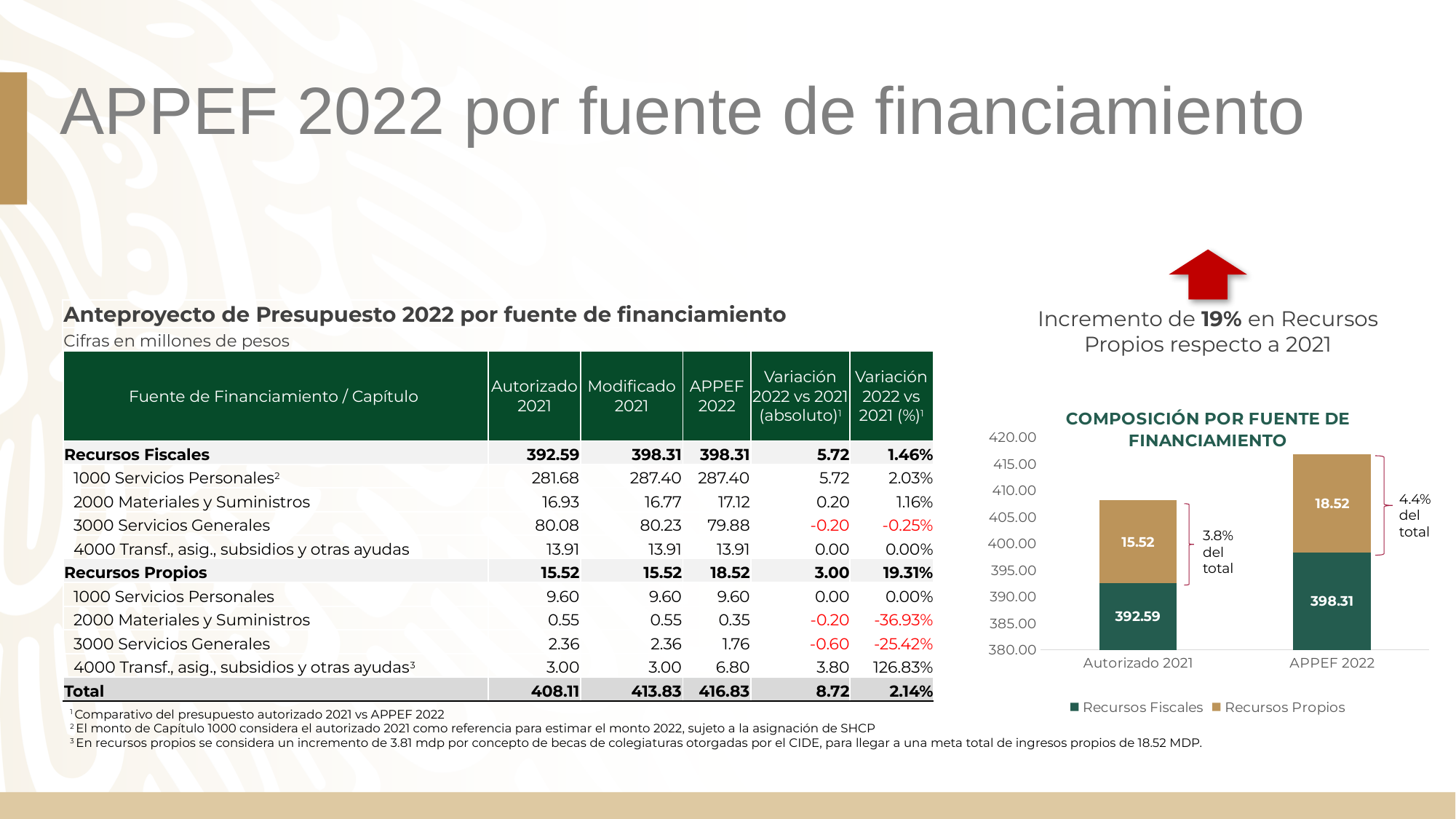

# APPEF 2022 por fuente de financiamiento

Incremento de 19% en Recursos Propios respecto a 2021
| Anteproyecto de Presupuesto 2022 por fuente de financiamiento |
| --- |
| Cifras en millones de pesos |
| Fuente de Financiamiento / Capítulo | Autorizado 2021 | Modificado 2021 | APPEF 2022 | Variación 2022 vs 2021 (absoluto)1 | Variación 2022 vs 2021 (%)1 |
| --- | --- | --- | --- | --- | --- |
| Recursos Fiscales | 392.59 | 398.31 | 398.31 | 5.72 | 1.46% |
| 1000 Servicios Personales2 | 281.68 | 287.40 | 287.40 | 5.72 | 2.03% |
| 2000 Materiales y Suministros | 16.93 | 16.77 | 17.12 | 0.20 | 1.16% |
| 3000 Servicios Generales | 80.08 | 80.23 | 79.88 | -0.20 | -0.25% |
| 4000 Transf., asig., subsidios y otras ayudas | 13.91 | 13.91 | 13.91 | 0.00 | 0.00% |
| Recursos Propios | 15.52 | 15.52 | 18.52 | 3.00 | 19.31% |
| 1000 Servicios Personales | 9.60 | 9.60 | 9.60 | 0.00 | 0.00% |
| 2000 Materiales y Suministros | 0.55 | 0.55 | 0.35 | -0.20 | -36.93% |
| 3000 Servicios Generales | 2.36 | 2.36 | 1.76 | -0.60 | -25.42% |
| 4000 Transf., asig., subsidios y otras ayudas3 | 3.00 | 3.00 | 6.80 | 3.80 | 126.83% |
| Total | 408.11 | 413.83 | 416.83 | 8.72 | 2.14% |

### Chart: COMPOSICIÓN POR FUENTE DE FINANCIAMIENTO

| Category | Recursos Fiscales | Recursos Propios |
|---|---|---|
| Autorizado 2021 | 392.59171299999997 | 15.52 |
| APPEF 2022 | 398.3128706534221 | 18.517291 |
4.4% del total

3.8% del total
1 Comparativo del presupuesto autorizado 2021 vs APPEF 2022
2 El monto de Capítulo 1000 considera el autorizado 2021 como referencia para estimar el monto 2022, sujeto a la asignación de SHCP
3 En recursos propios se considera un incremento de 3.81 mdp por concepto de becas de colegiaturas otorgadas por el CIDE, para llegar a una meta total de ingresos propios de 18.52 MDP.